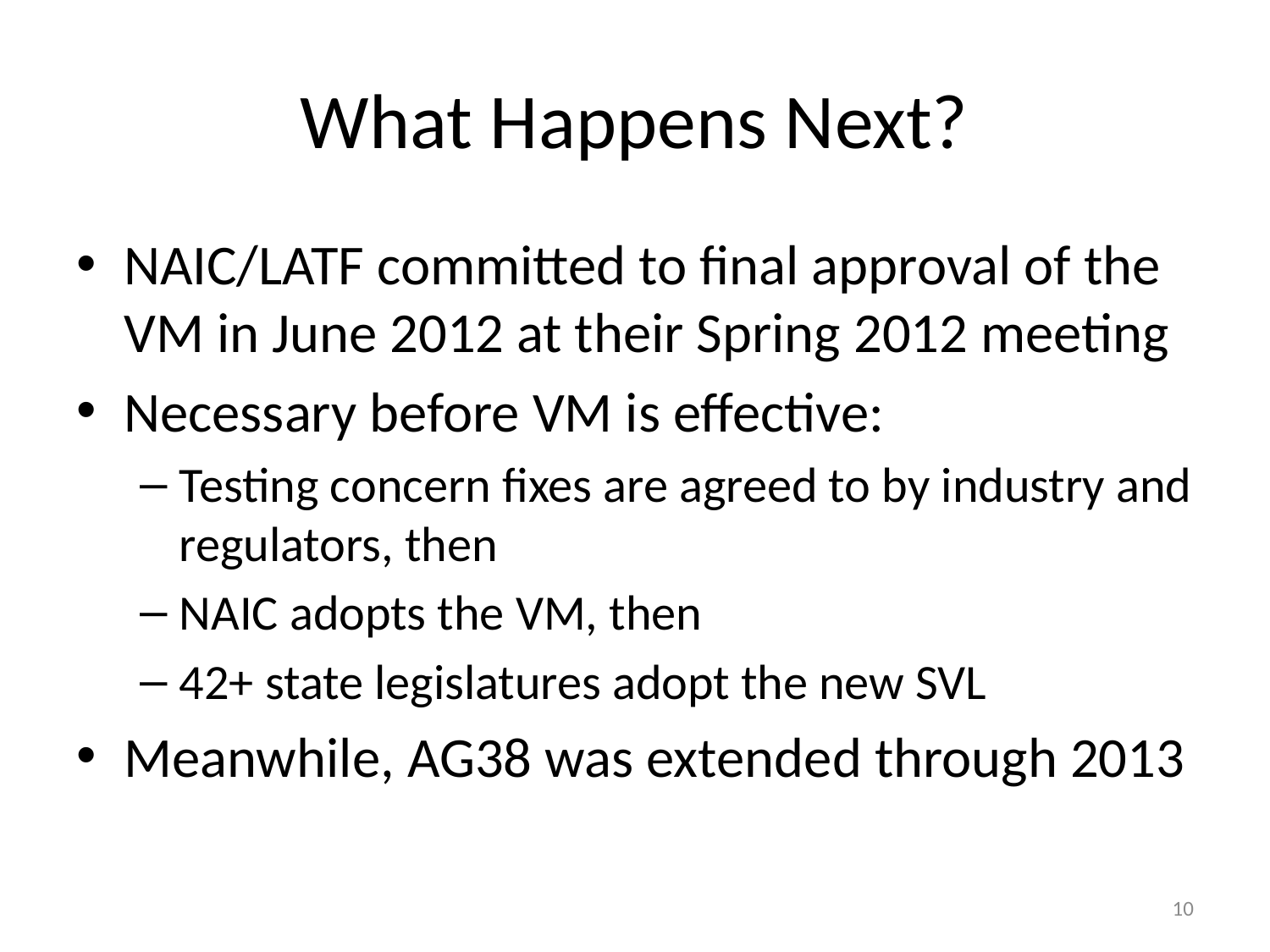

What Happens Next?
NAIC/LATF committed to final approval of the VM in June 2012 at their Spring 2012 meeting
Necessary before VM is effective:
Testing concern fixes are agreed to by industry and regulators, then
NAIC adopts the VM, then
42+ state legislatures adopt the new SVL
Meanwhile, AG38 was extended through 2013

10